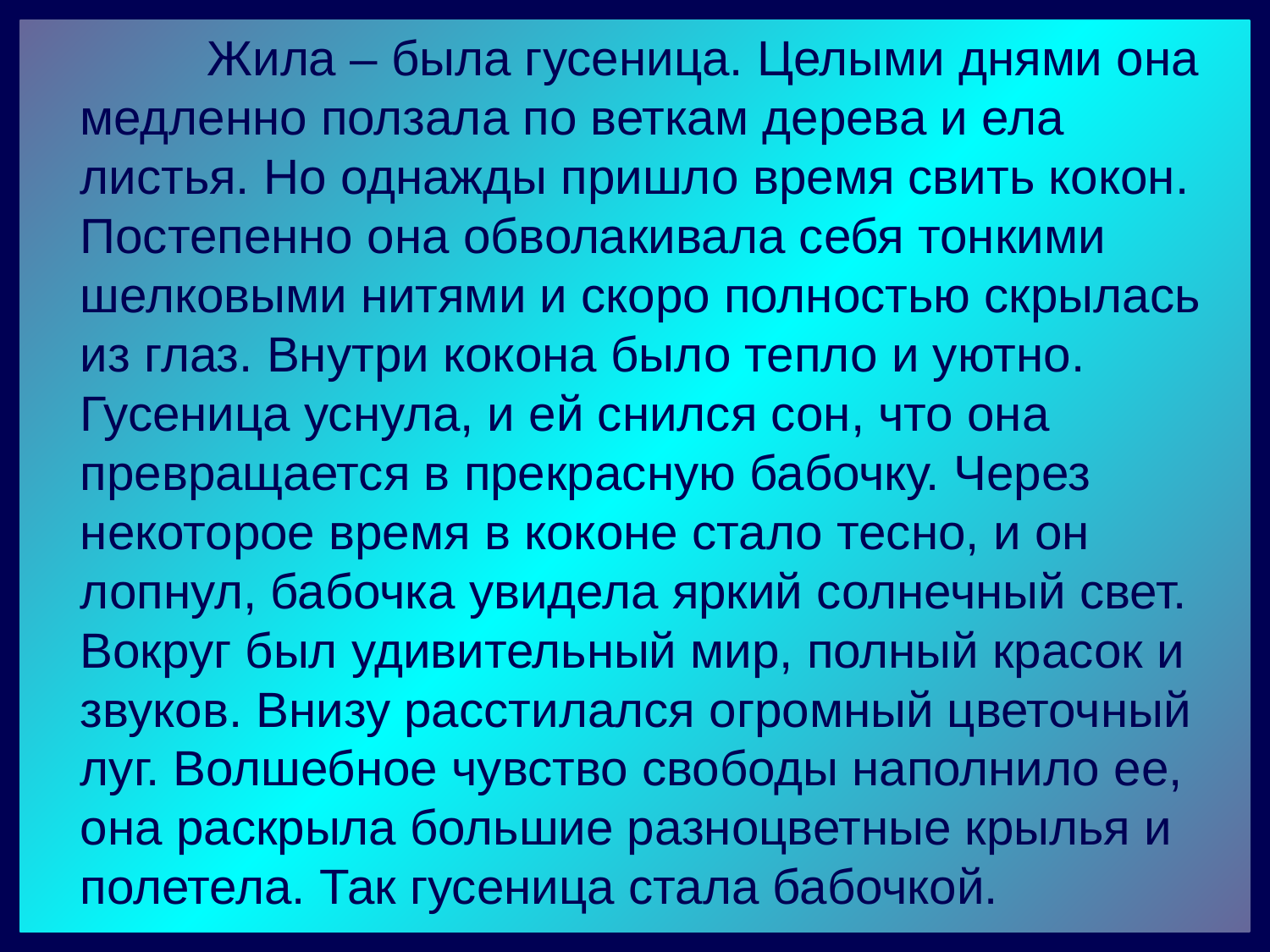

Жила – была гусеница. Целыми днями она медленно ползала по веткам дерева и ела листья. Но однажды пришло время свить кокон. Постепенно она обволакивала себя тонкими шелковыми нитями и скоро полностью скрылась из глаз. Внутри кокона было тепло и уютно. Гусеница уснула, и ей снился сон, что она превращается в прекрасную бабочку. Через некоторое время в коконе стало тесно, и он лопнул, бабочка увидела яркий солнечный свет. Вокруг был удивительный мир, полный красок и звуков. Внизу расстилался огромный цветочный луг. Волшебное чувство свободы наполнило ее, она раскрыла большие разноцветные крылья и полетела. Так гусеница стала бабочкой.